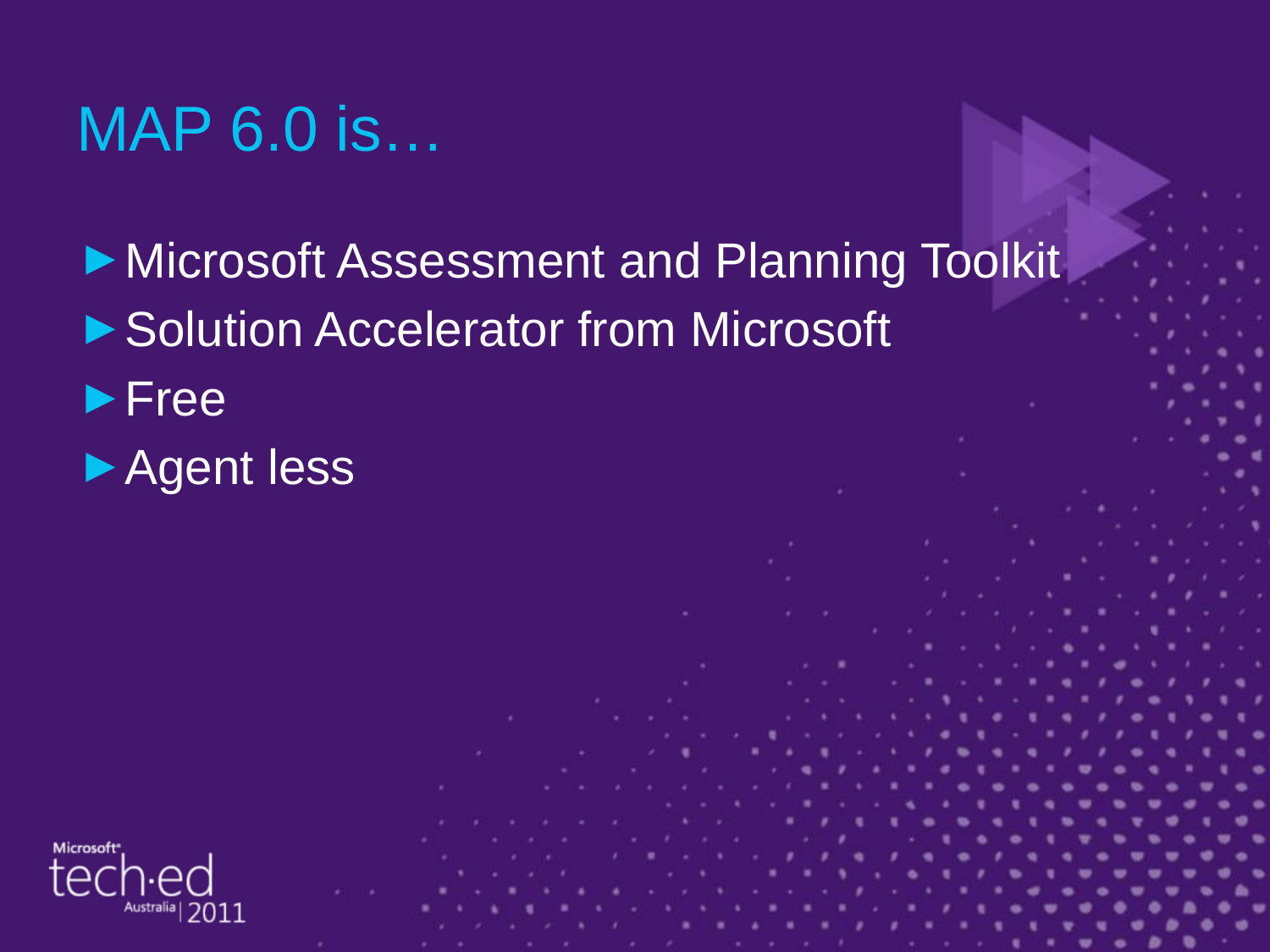

# MAP 6.0 is…
Microsoft Assessment and Planning Toolkit
Solution Accelerator from Microsoft
Free
Agent less